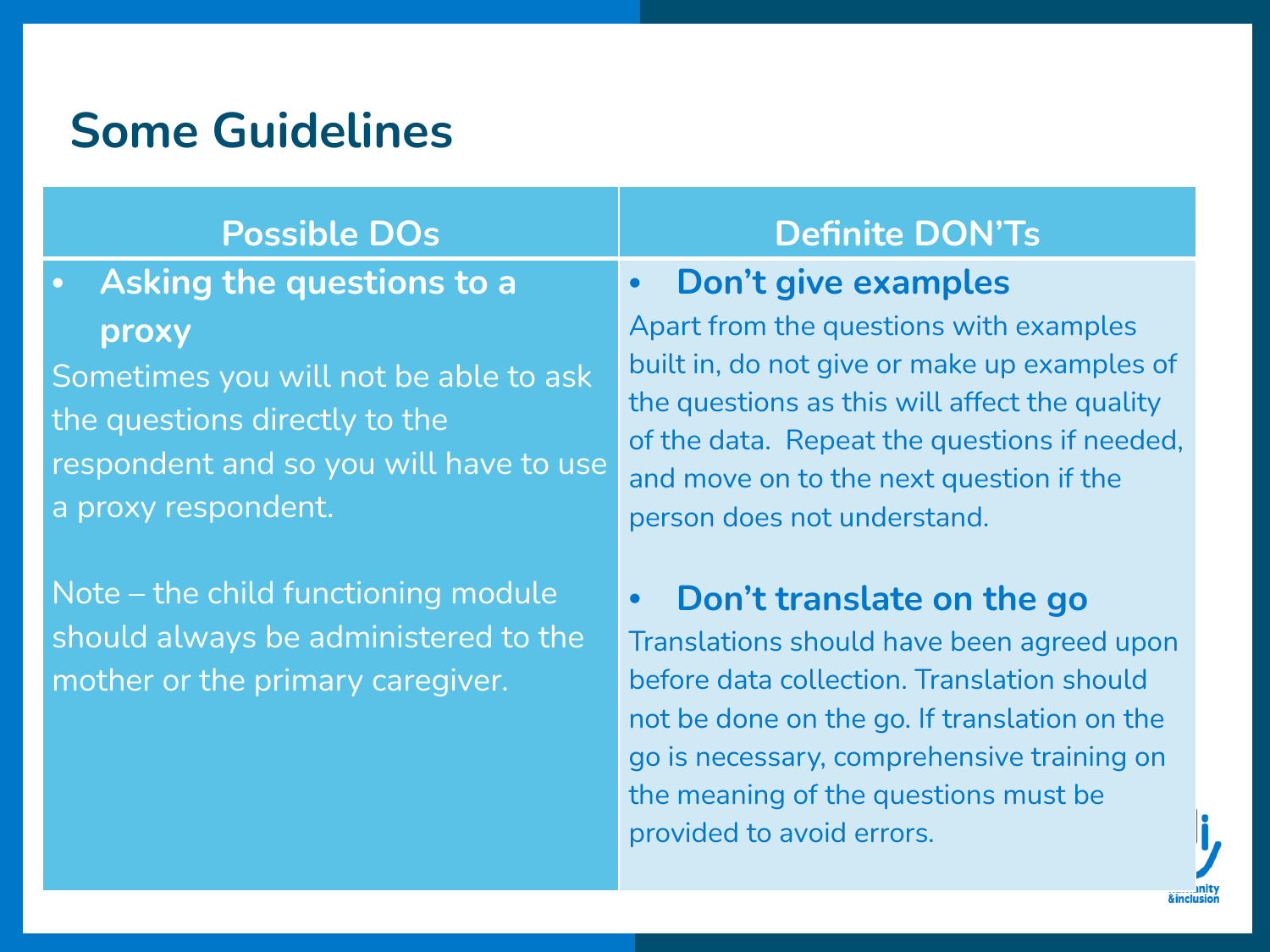

# Some Guidelines
| Possible DOs | Definite DON’Ts |
| --- | --- |
| Asking the questions to a proxy Sometimes you will not be able to ask the questions directly to the respondent and so you will have to use a proxy respondent.   Note – the child functioning module should always be administered to the mother or the primary caregiver. | Don’t give examples Apart from the questions with examples built in, do not give or make up examples of the questions as this will affect the quality of the data. Repeat the questions if needed, and move on to the next question if the person does not understand.   Don’t translate on the go Translations should have been agreed upon before data collection. Translation should not be done on the go. If translation on the go is necessary, comprehensive training on the meaning of the questions must be provided to avoid errors. |